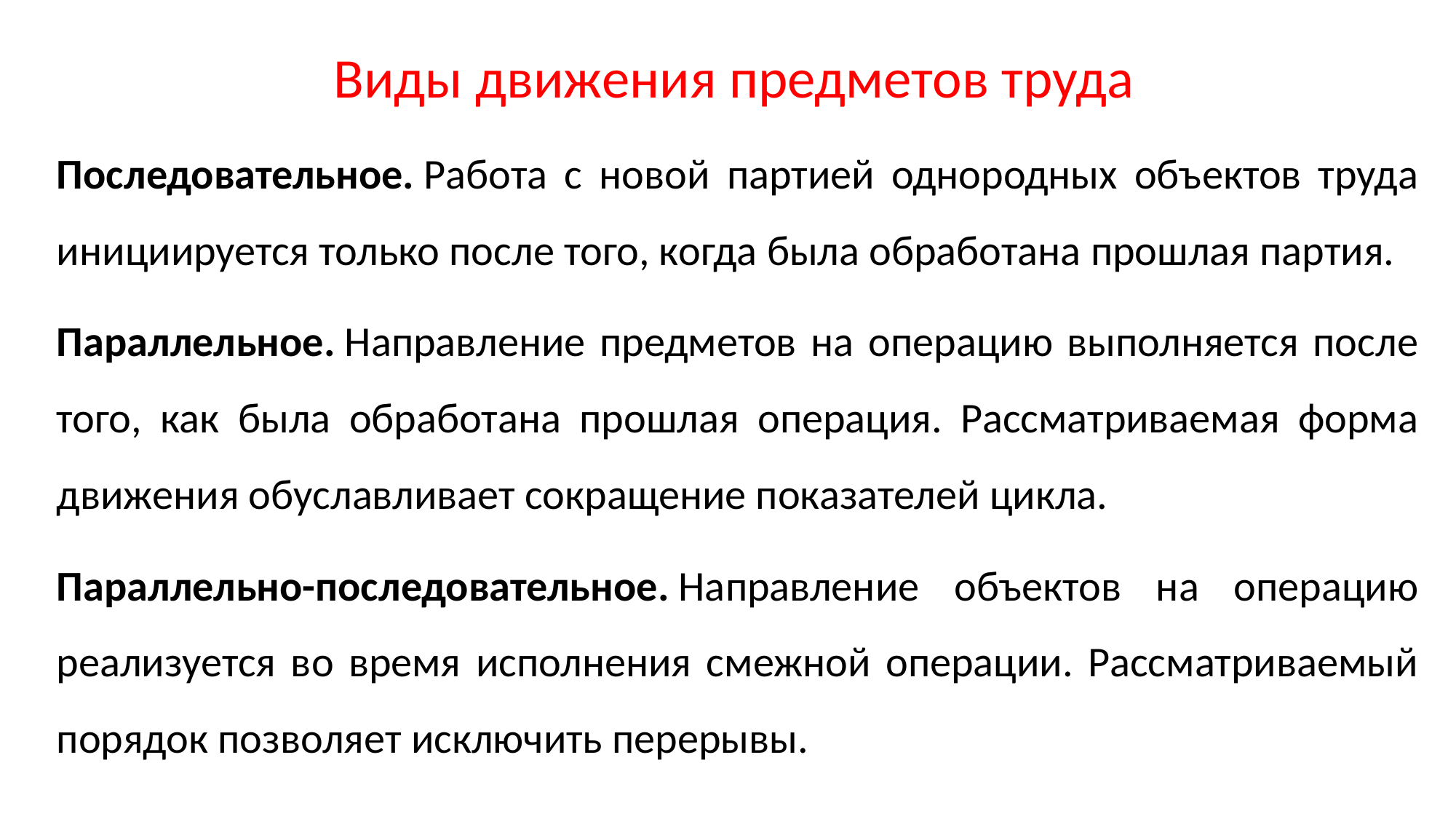

# Виды движения предметов труда
Последовательное. Работа с новой партией однородных объектов труда инициируется только после того, когда была обработана прошлая партия.
Параллельное. Направление предметов на операцию выполняется после того, как была обработана прошлая операция. Рассматриваемая форма движения обуславливает сокращение показателей цикла.
Параллельно-последовательное. Направление объектов на операцию реализуется во время исполнения смежной операции. Рассматриваемый порядок позволяет исключить перерывы.